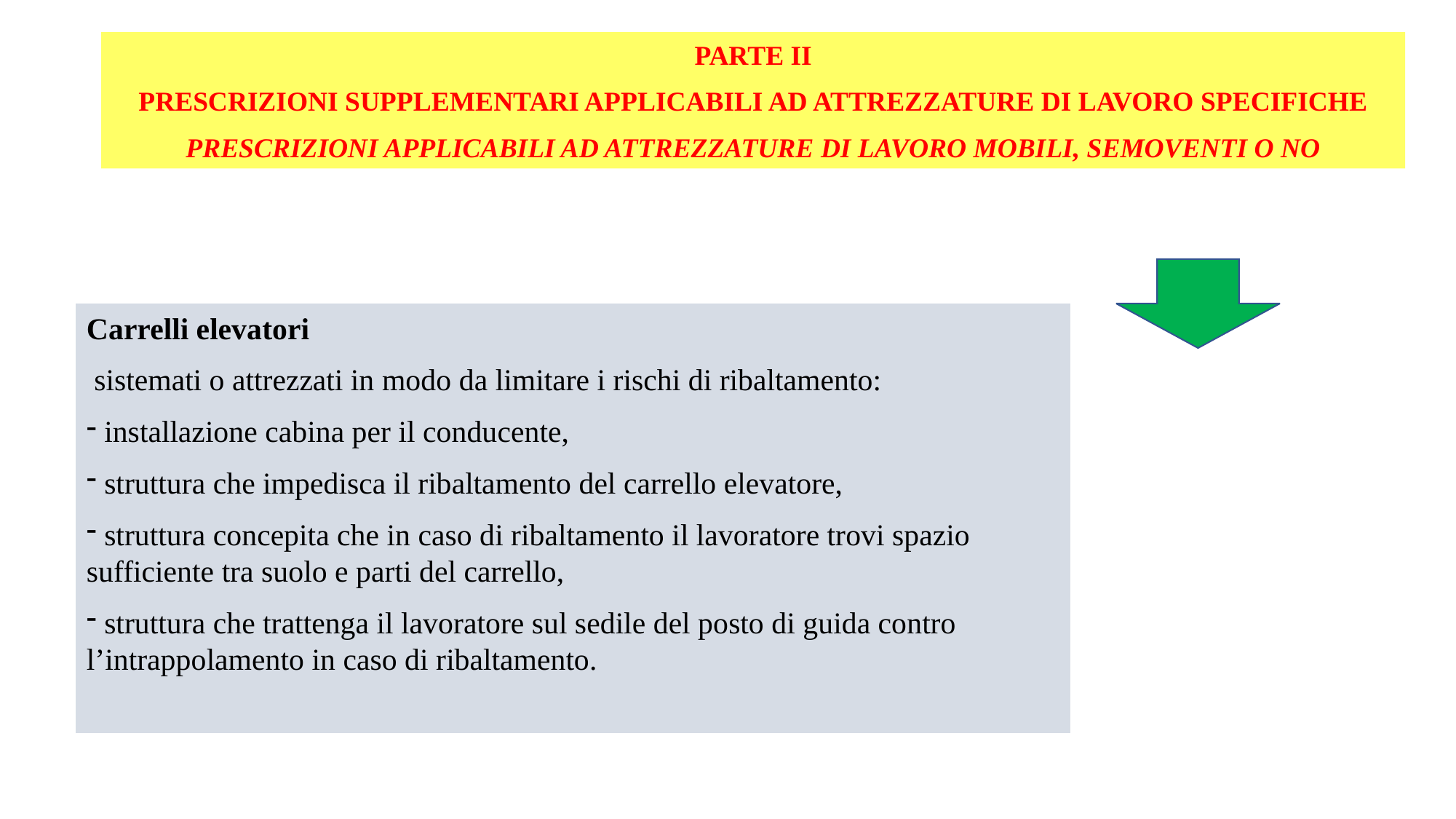

PARTE II
PRESCRIZIONI SUPPLEMENTARI APPLICABILI AD ATTREZZATURE DI LAVORO SPECIFICHE
PRESCRIZIONI APPLICABILI AD ATTREZZATURE DI LAVORO MOBILI, SEMOVENTI O NO

Carrelli elevatori
 sistemati o attrezzati in modo da limitare i rischi di ribaltamento:
 installazione cabina per il conducente,
 struttura che impedisca il ribaltamento del carrello elevatore,
 struttura concepita che in caso di ribaltamento il lavoratore trovi spazio sufficiente tra suolo e parti del carrello,
 struttura che trattenga il lavoratore sul sedile del posto di guida contro l’intrappolamento in caso di ribaltamento.